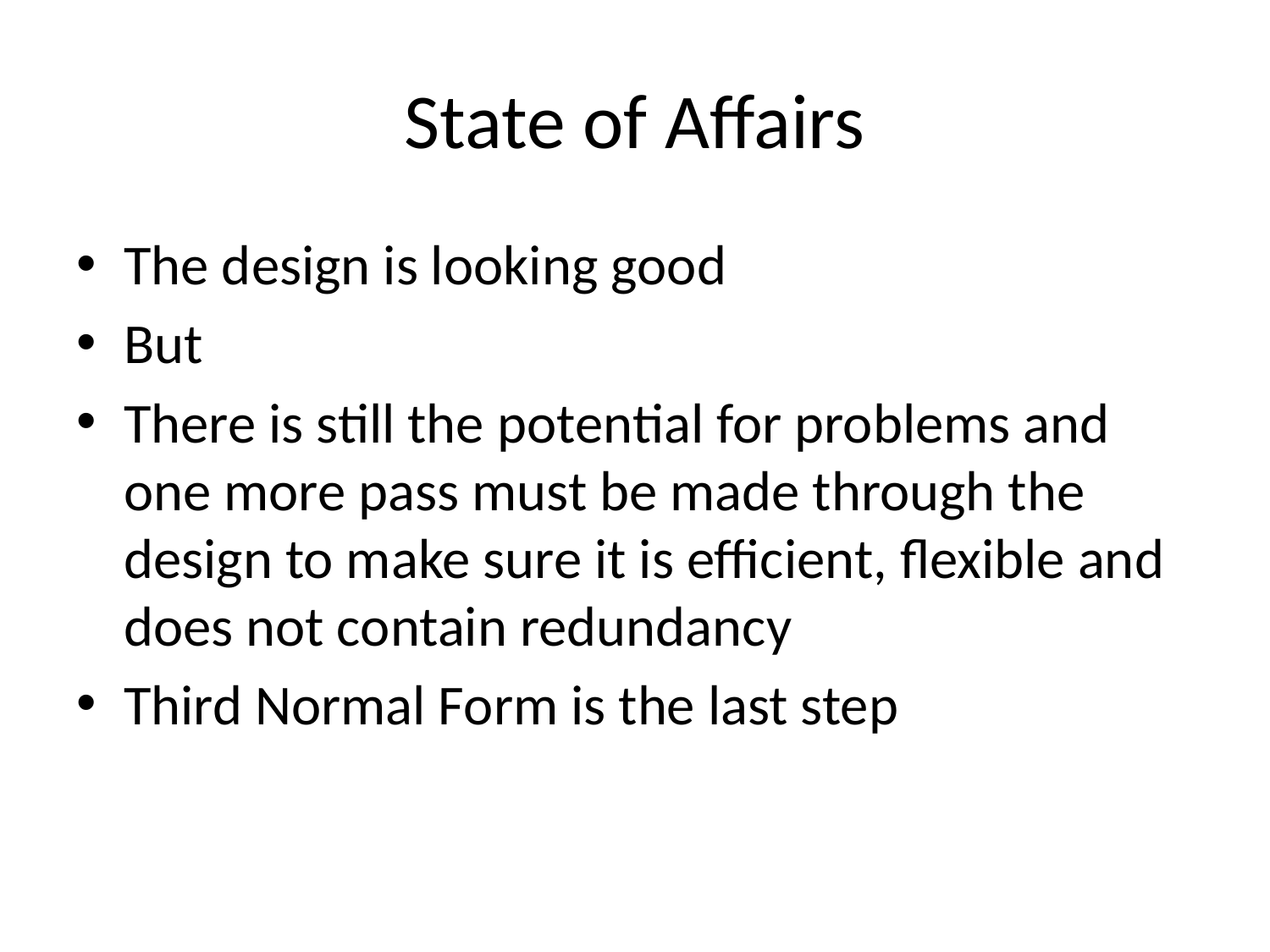

# State of Affairs
The design is looking good
But
There is still the potential for problems and one more pass must be made through the design to make sure it is efficient, flexible and does not contain redundancy
Third Normal Form is the last step